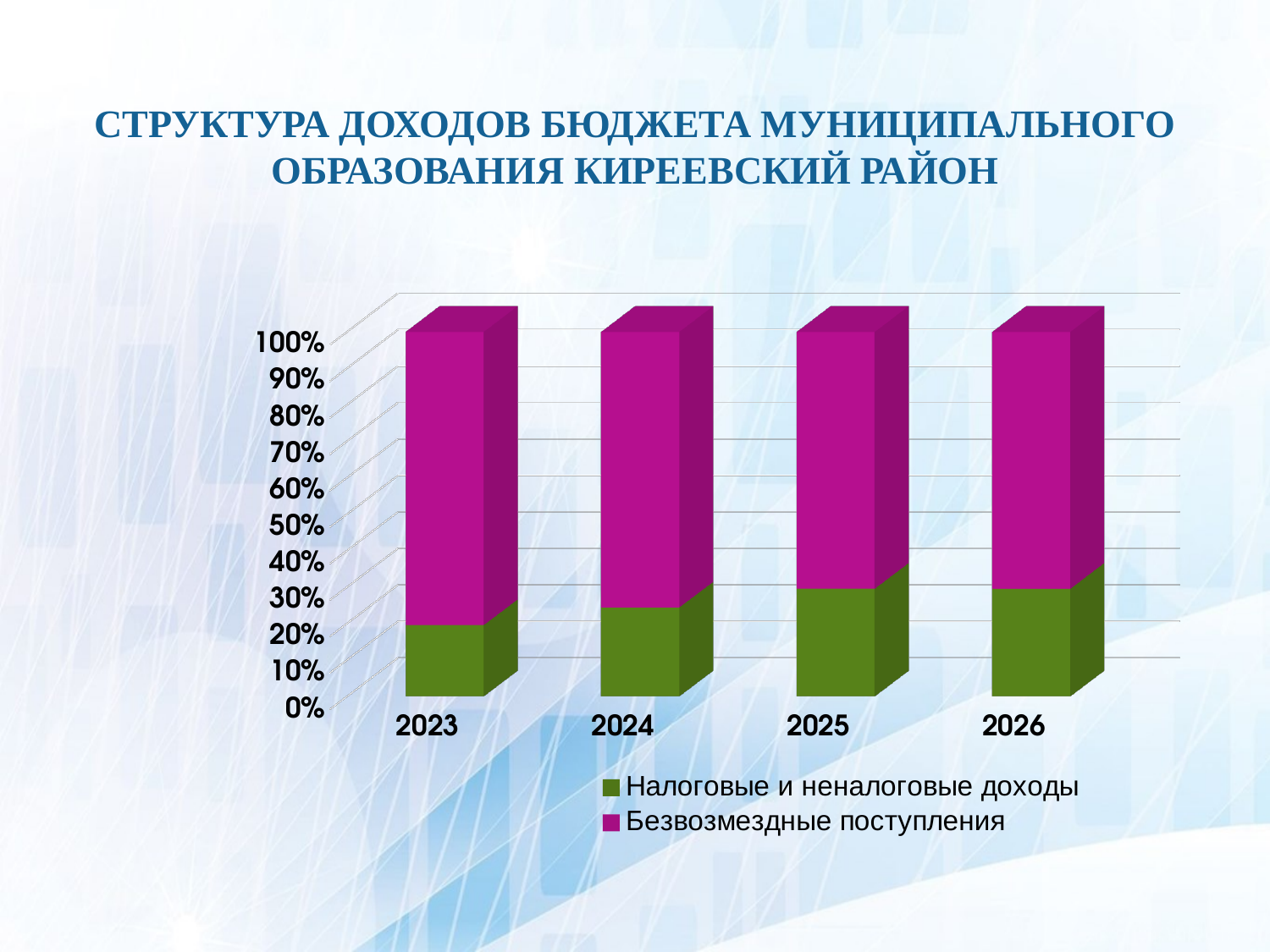

# Структура доходов бюджета муниципального образования Киреевский район

[unsupported chart]